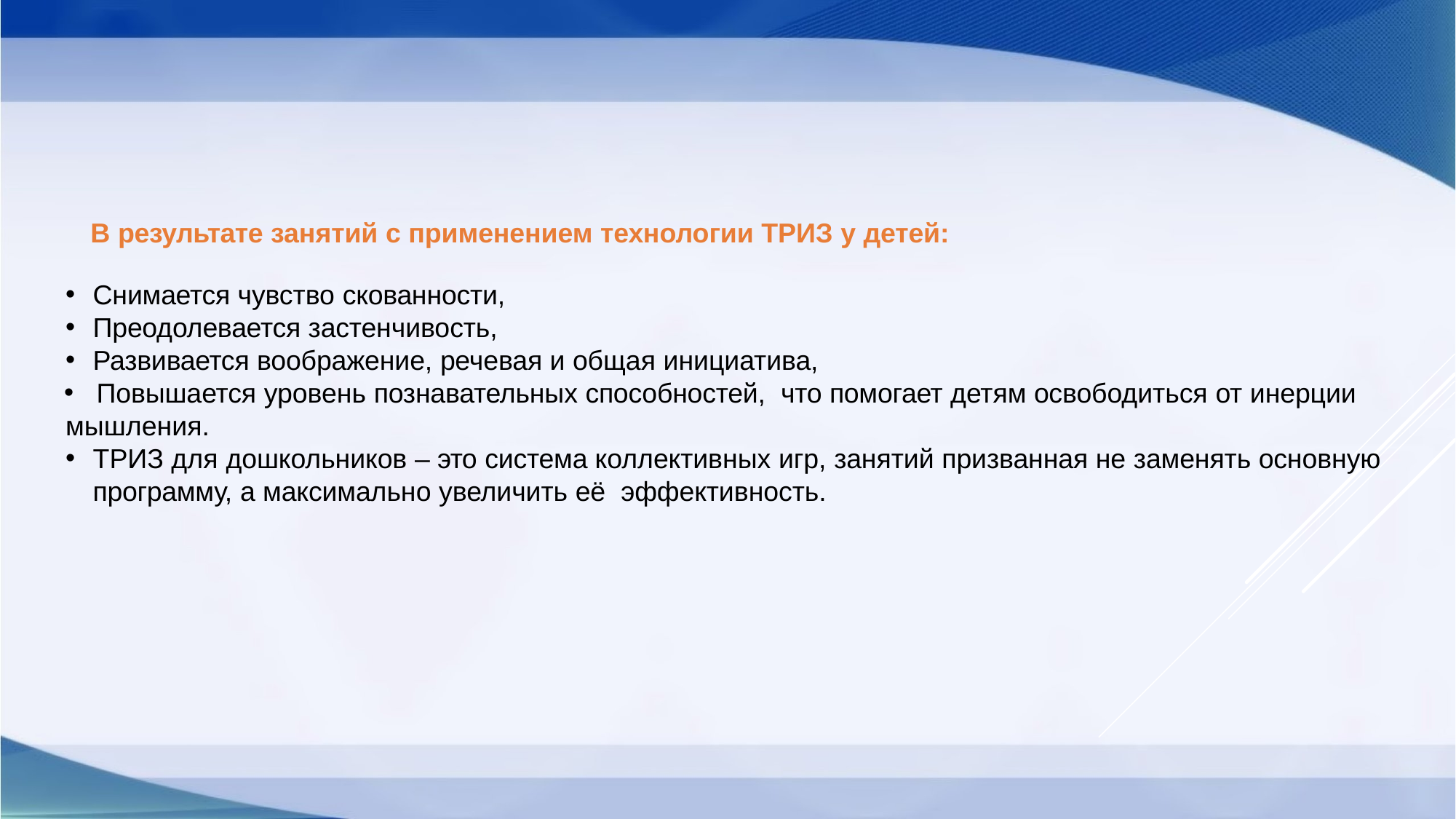

В результате занятий с применением технологии ТРИЗ у детей:

Снимается чувство скованности,
Преодолевается застенчивость,
Развивается воображение, речевая и общая инициатива,
   Повышается уровень познавательных способностей,  что помогает детям освободиться от инерции мышления.
ТРИЗ для дошкольников – это система коллективных игр, занятий призванная не заменять основную программу, а максимально увеличить её  эффективность.